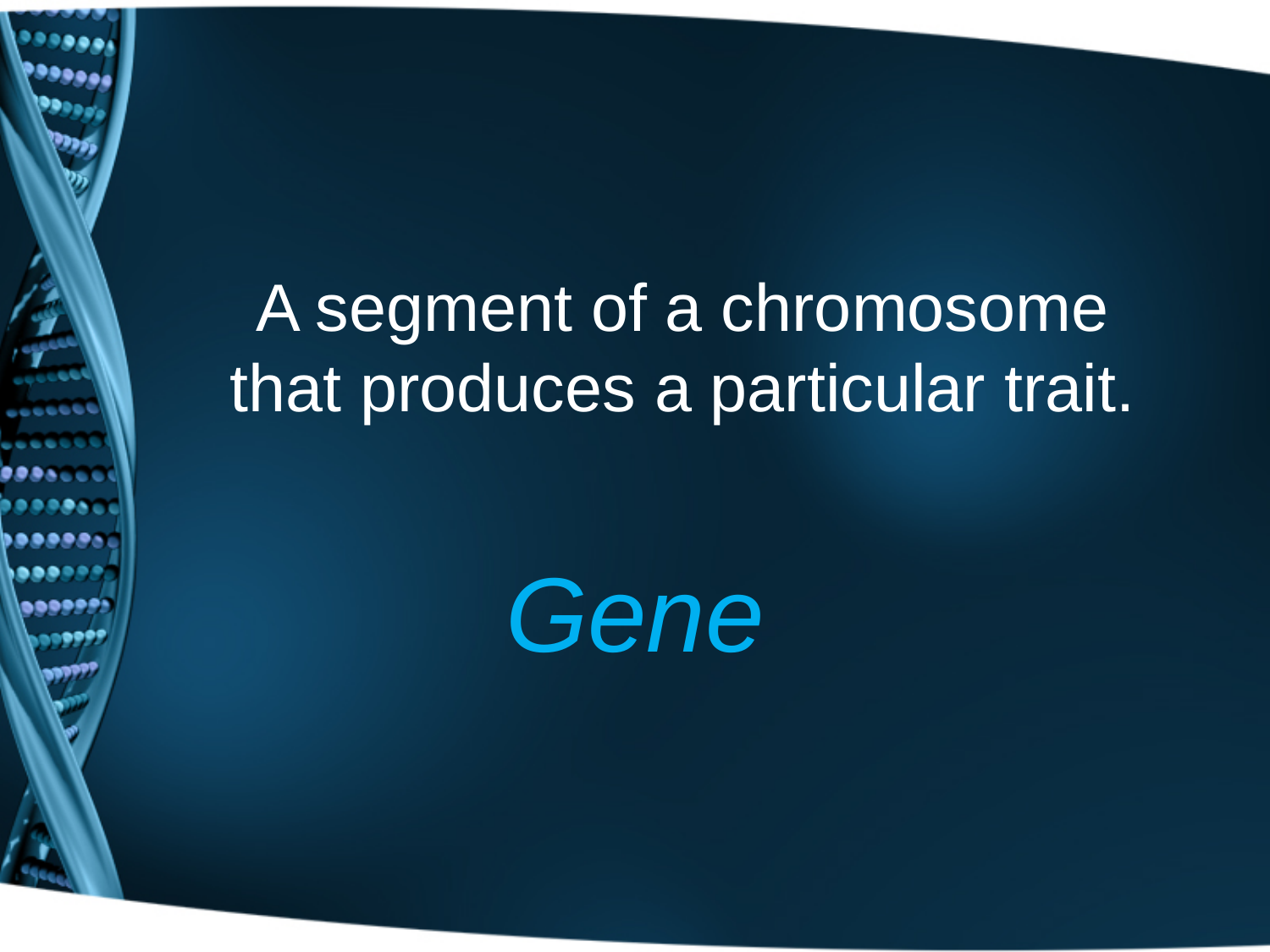

# A segment of a chromosome that produces a particular trait.
Gene